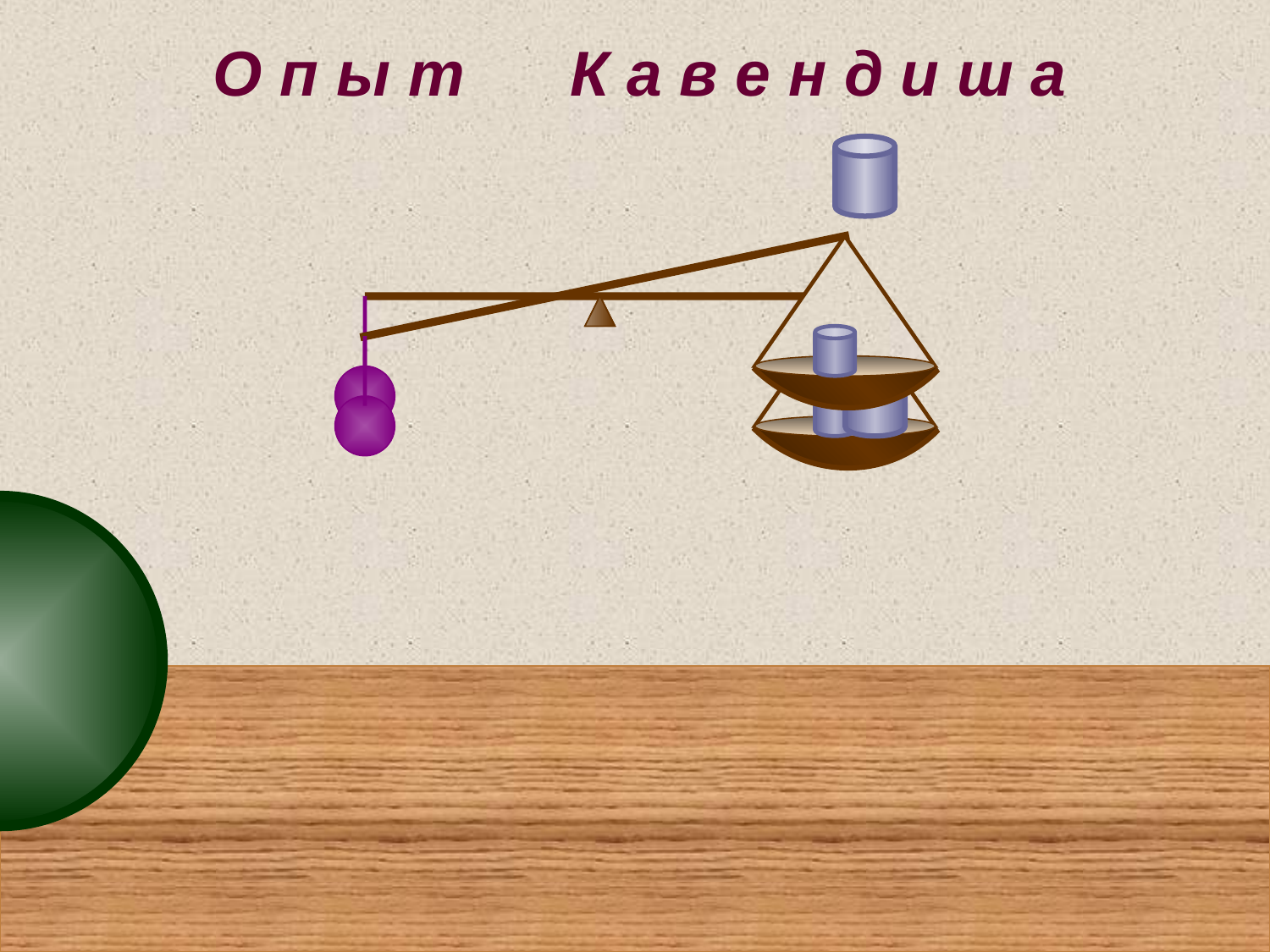

О п ы т      К а в е н д и ш а